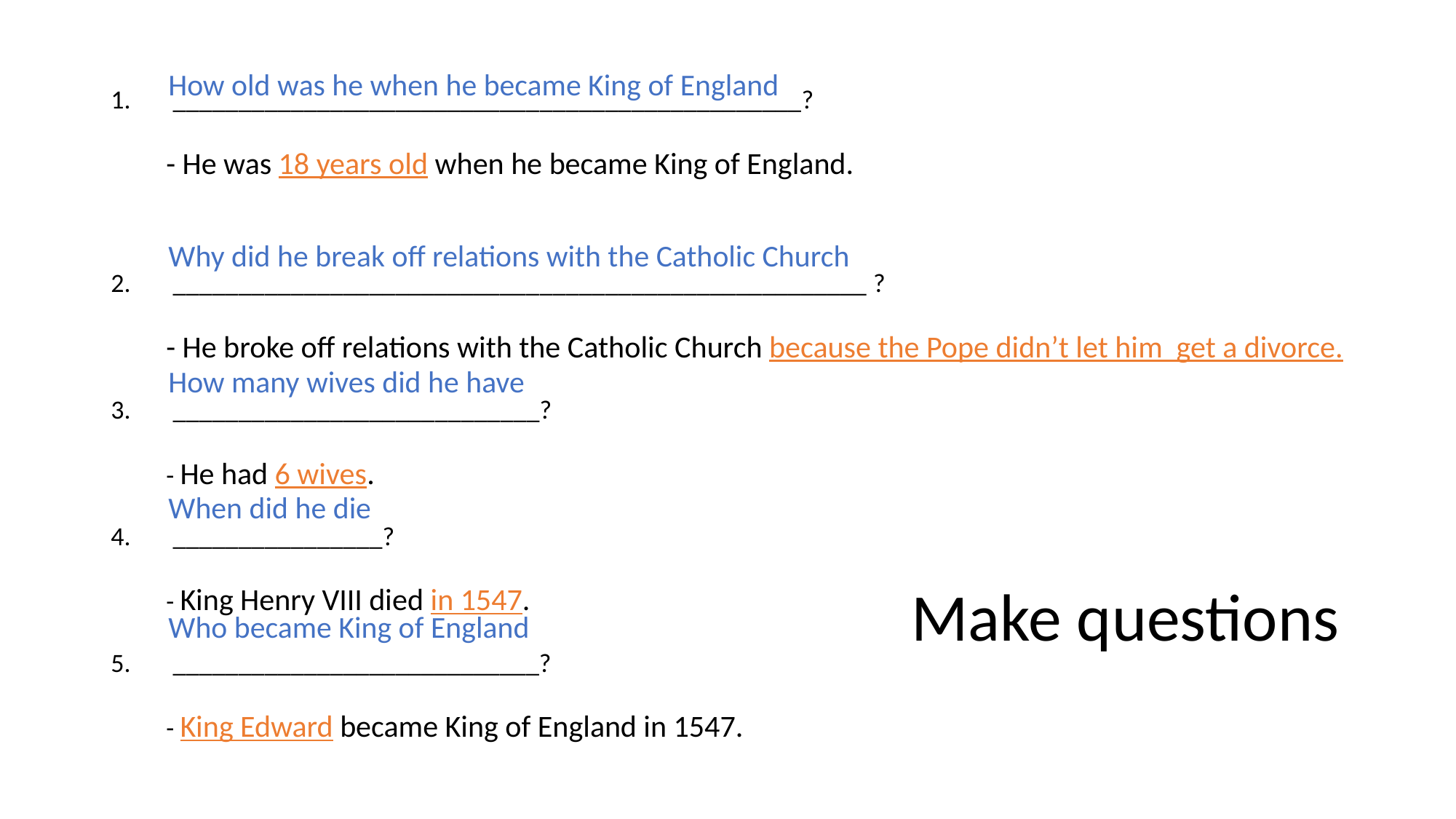

________________________________________________?
- He was 18 years old when he became King of England.

_____________________________________________________ ?
- He broke off relations with the Catholic Church because the Pope didn’t let him  get a divorce.
____________________________?
- He had 6 wives.
________________?
- King Henry VIII died in 1547.
____________________________?
- King Edward became King of England in 1547.

How old was he when he became King of England
Why did he break off relations with the Catholic Church
How many wives did he have
When did he die
# Make questions
Who became King of England